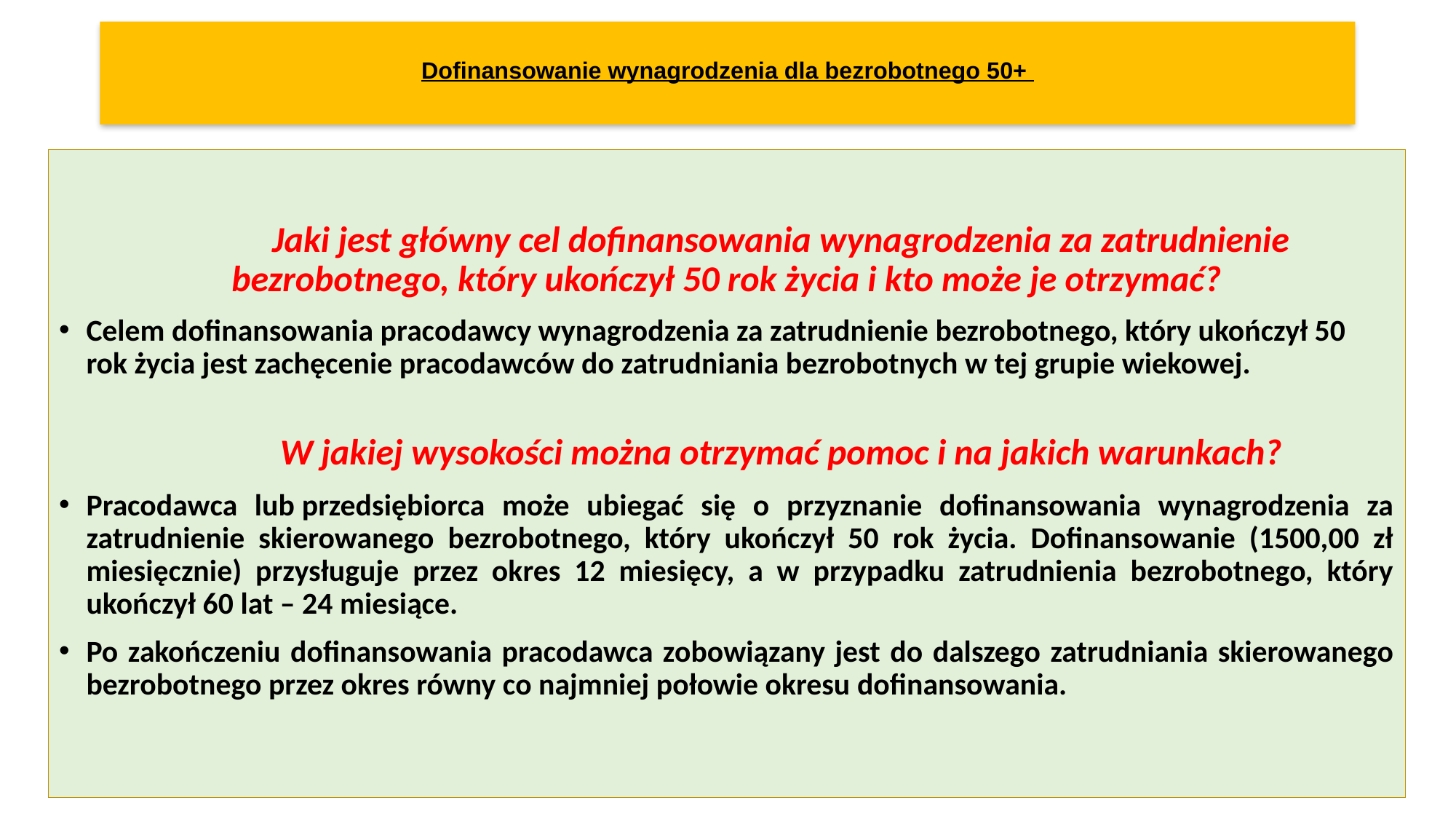

# Dofinansowanie wynagrodzenia dla bezrobotnego 50+

	Jaki jest główny cel dofinansowania wynagrodzenia za zatrudnienie bezrobotnego, który ukończył 50 rok życia i kto może je otrzymać?
Celem dofinansowania pracodawcy wynagrodzenia za zatrudnienie bezrobotnego, który ukończył 50 rok życia jest zachęcenie pracodawców do zatrudniania bezrobotnych w tej grupie wiekowej.
	W jakiej wysokości można otrzymać pomoc i na jakich warunkach?
Pracodawca lub przedsiębiorca może ubiegać się o przyznanie dofinansowania wynagrodzenia za zatrudnienie skierowanego bezrobotnego, który ukończył 50 rok życia. Dofinansowanie (1500,00 zł miesięcznie) przysługuje przez okres 12 miesięcy, a w przypadku zatrudnienia bezrobotnego, który ukończył 60 lat – 24 miesiące.
Po zakończeniu dofinansowania pracodawca zobowiązany jest do dalszego zatrudniania skierowanego bezrobotnego przez okres równy co najmniej połowie okresu dofinansowania.